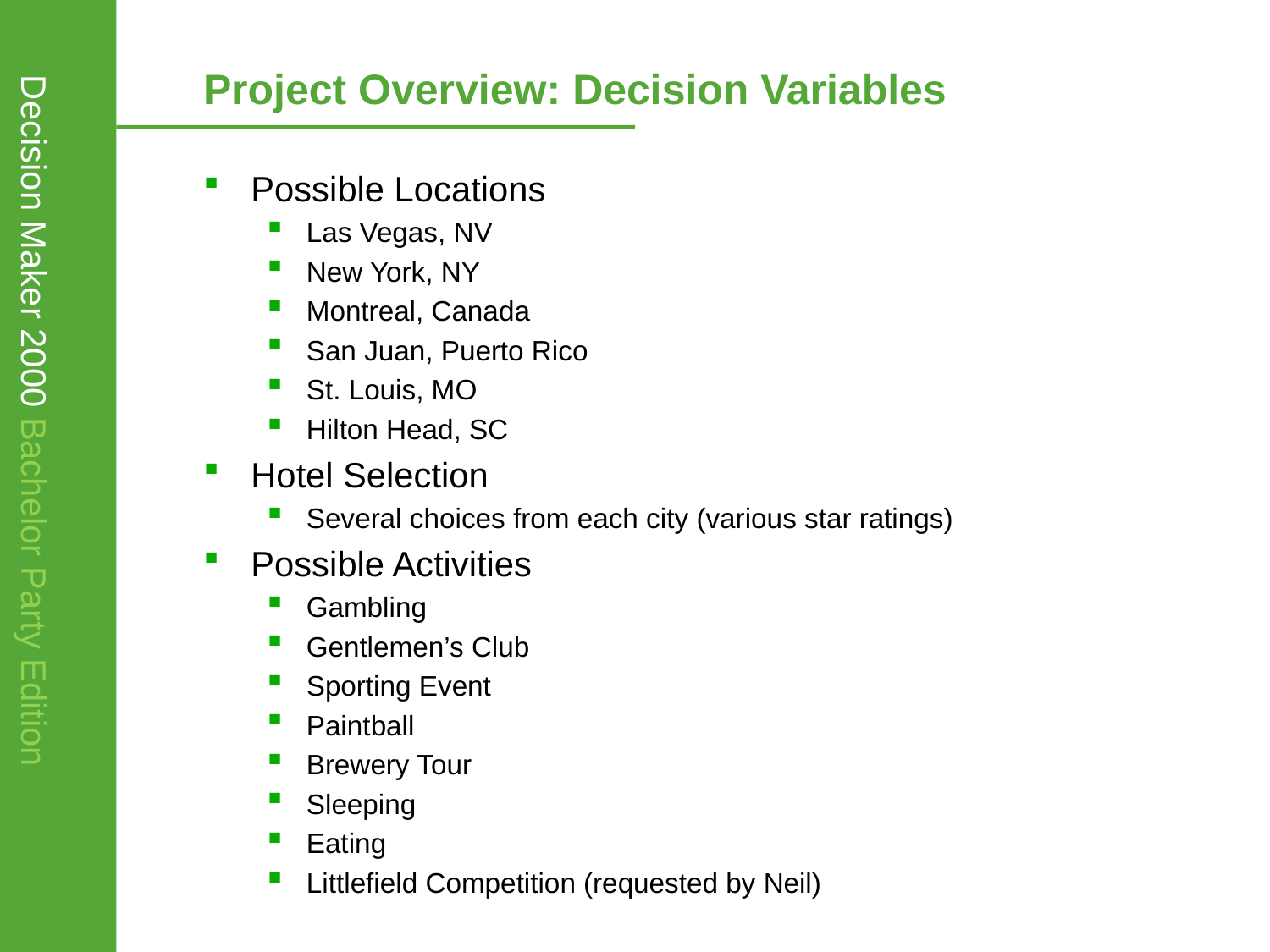

# Project Overview: Decision Variables
Possible Locations
Las Vegas, NV
New York, NY
Montreal, Canada
San Juan, Puerto Rico
St. Louis, MO
Hilton Head, SC
Hotel Selection
Several choices from each city (various star ratings)
Possible Activities
Gambling
Gentlemen’s Club
Sporting Event
Paintball
Brewery Tour
Sleeping
Eating
Littlefield Competition (requested by Neil)